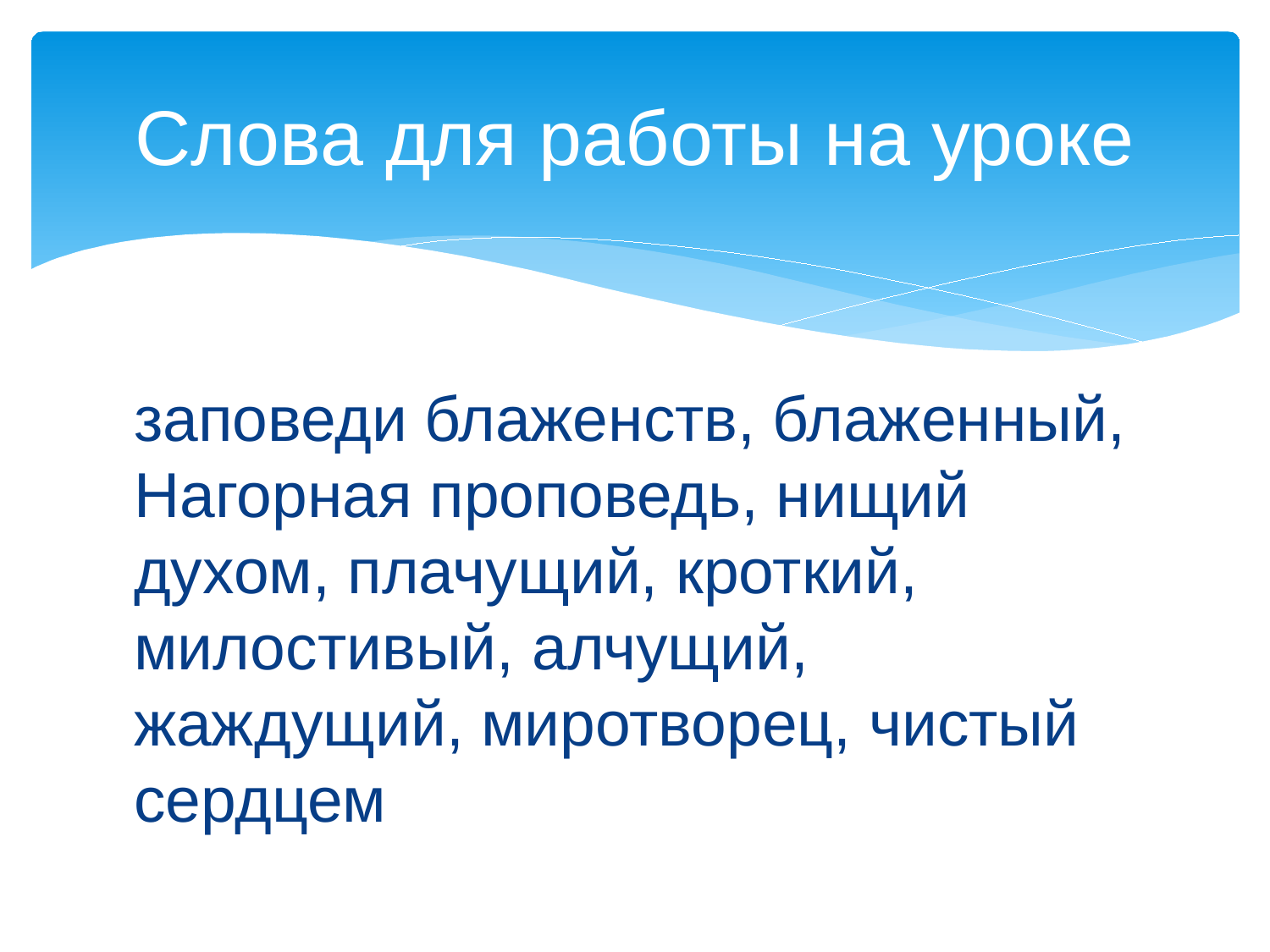

# Слова для работы на уроке
заповеди блаженств, блаженный, Нагорная проповедь, нищий духом, плачущий, кроткий, милостивый, алчущий, жаждущий, миротворец, чистый сердцем